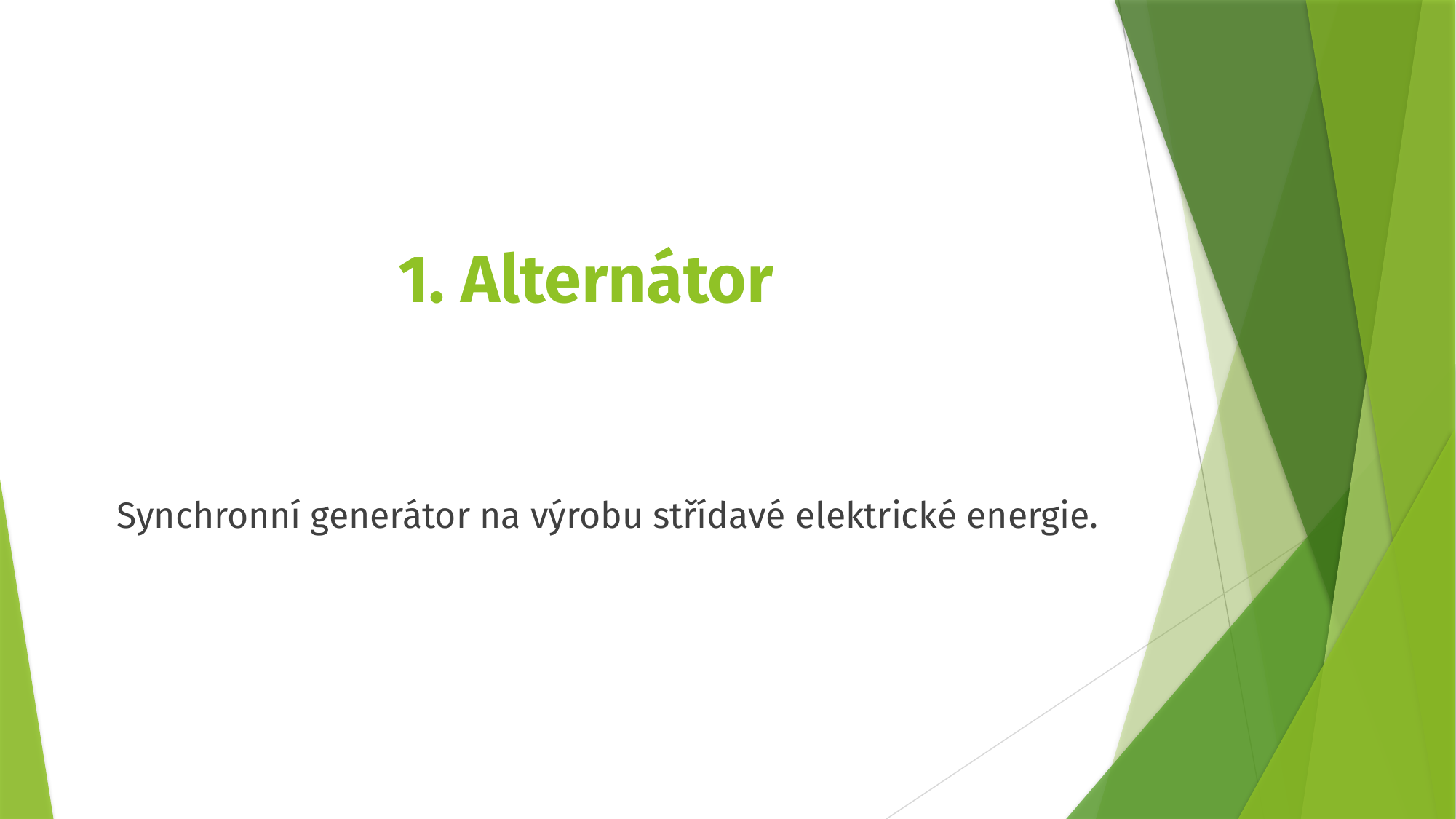

# 1. Alternátor
Synchronní generátor na výrobu střídavé elektrické energie.